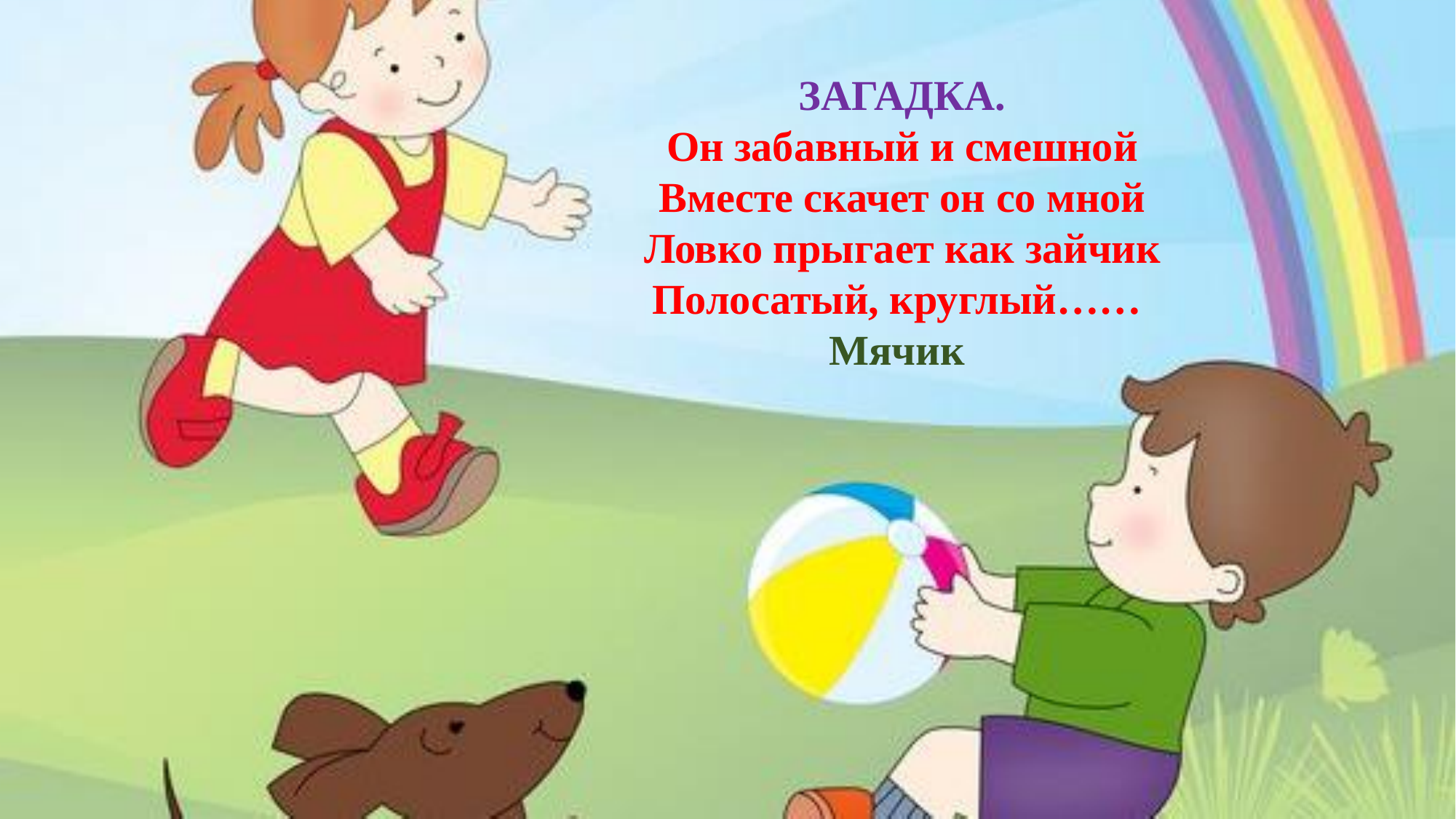

ЗАГАДКА.
Он забавный и смешной
Вместе скачет он со мной
Ловко прыгает как зайчик
Полосатый, круглый…… 
Мячик